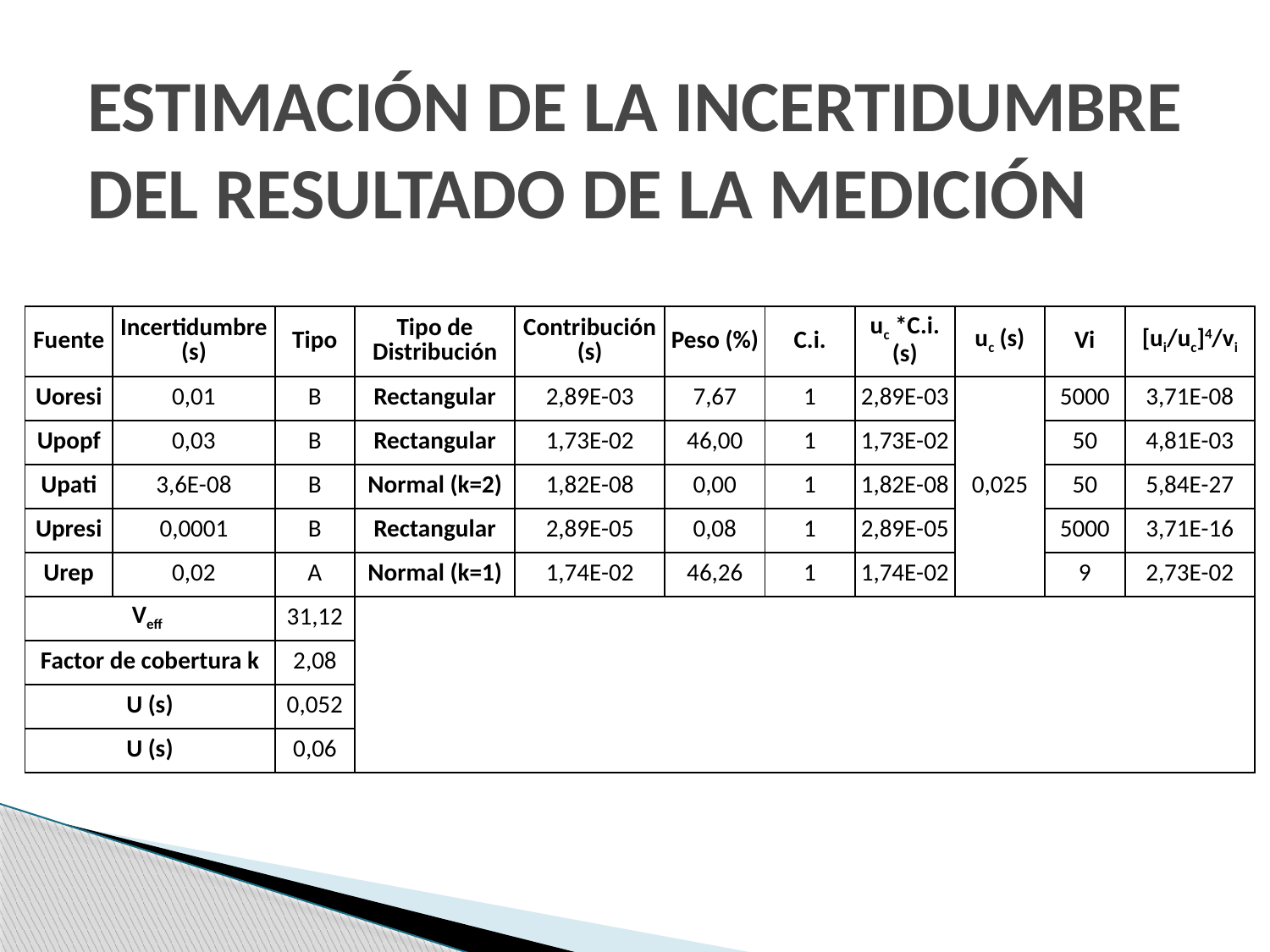

# ESTIMACIÓN DE LA INCERTIDUMBRE DEL RESULTADO DE LA MEDICIÓN
| Fuente | Incertidumbre (s) | Tipo | Tipo de Distribución | Contribución (s) | Peso (%) | C.i. | uc \*C.i. (s) | uc (s) | Vi | [ui/uc]4/vi |
| --- | --- | --- | --- | --- | --- | --- | --- | --- | --- | --- |
| Uoresi | 0,01 | B | Rectangular | 2,89E-03 | 7,67 | 1 | 2,89E-03 | 0,025 | 5000 | 3,71E-08 |
| Upopf | 0,03 | B | Rectangular | 1,73E-02 | 46,00 | 1 | 1,73E-02 |  | 50 | 4,81E-03 |
| Upati | 3,6E-08 | B | Normal (k=2) | 1,82E-08 | 0,00 | 1 | 1,82E-08 |  | 50 | 5,84E-27 |
| Upresi | 0,0001 | B | Rectangular | 2,89E-05 | 0,08 | 1 | 2,89E-05 |  | 5000 | 3,71E-16 |
| Urep | 0,02 | A | Normal (k=1) | 1,74E-02 | 46,26 | 1 | 1,74E-02 |  | 9 | 2,73E-02 |
| Veff |  | 31,12 |  |  |  |  |  |  |  |  |
| Factor de cobertura k |  | 2,08 |  |  |  |  |  |  |  |  |
| U (s) |  | 0,052 |  |  |  |  |  |  |  |  |
| U (s) |  | 0,06 |  |  |  |  |  |  |  |  |